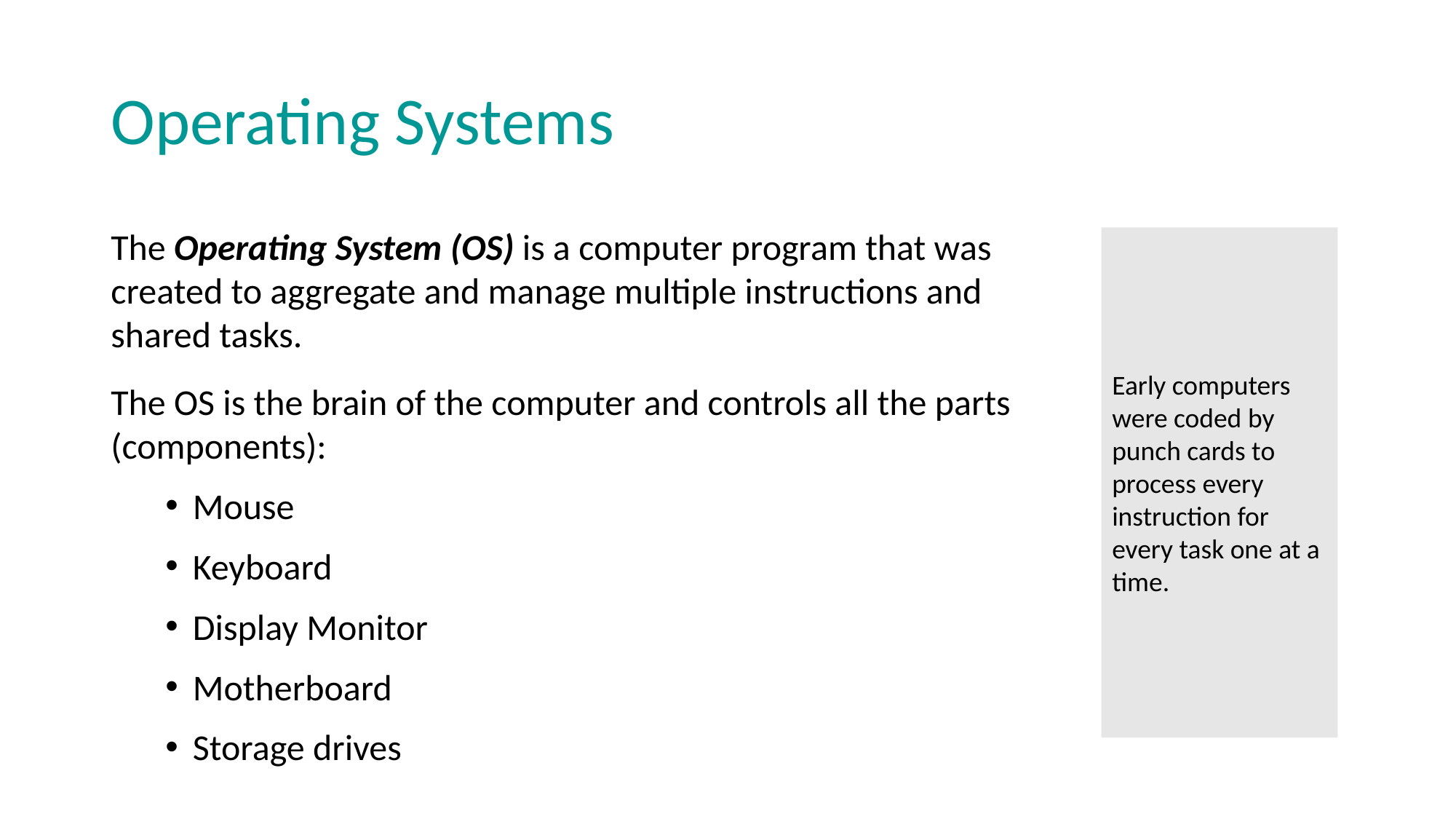

# Operating Systems
The Operating System (OS) is a computer program that was created to aggregate and manage multiple instructions and shared tasks.
The OS is the brain of the computer and controls all the parts (components):
Mouse
Keyboard
Display Monitor
Motherboard
Storage drives
Early computers were coded by punch cards to process every instruction for every task one at a time.